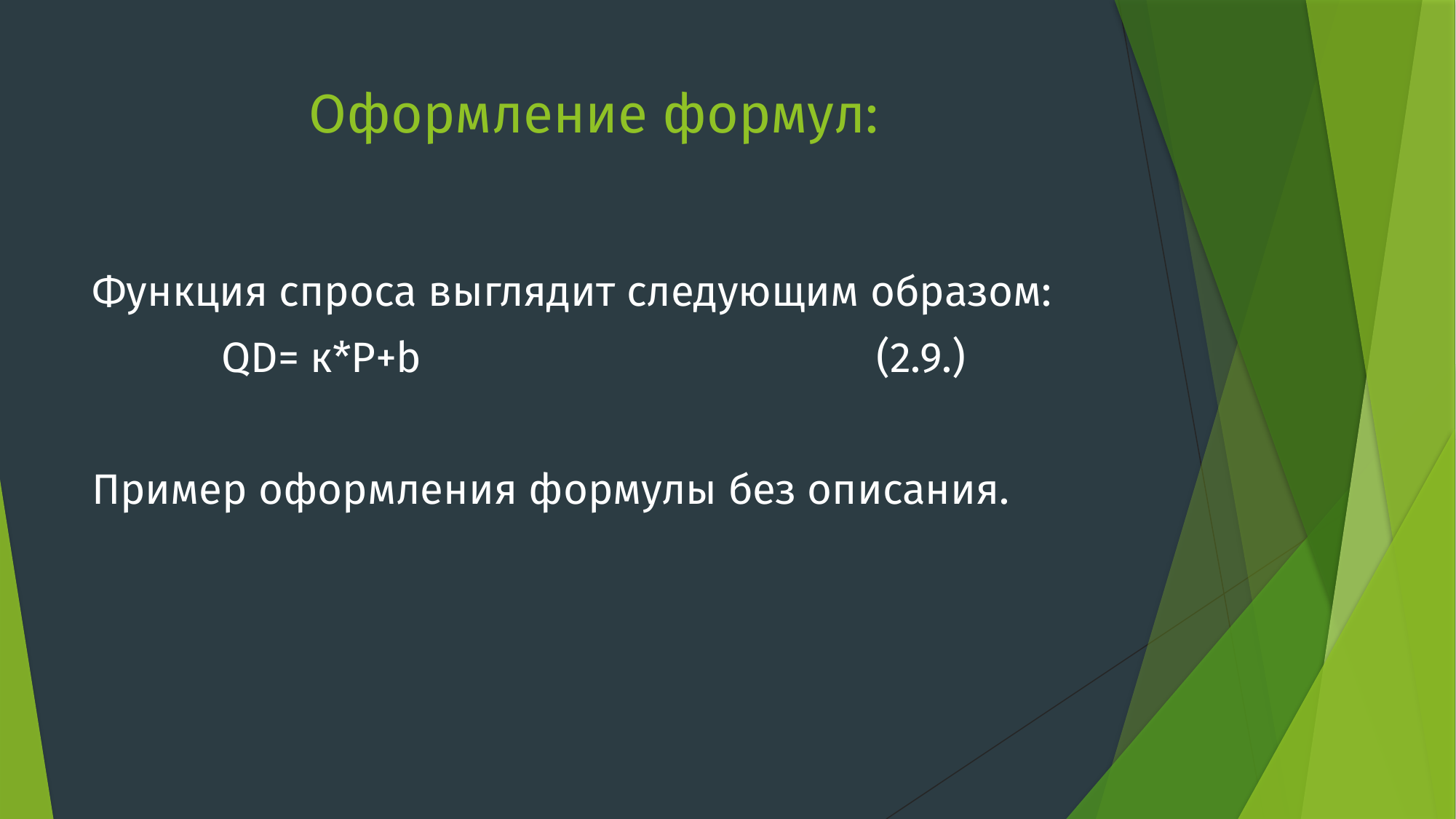

# Оформление формул:
Функция спроса выглядит следующим образом:
QD= к*P+b					(2.9.)

Пример оформления формулы без описания.